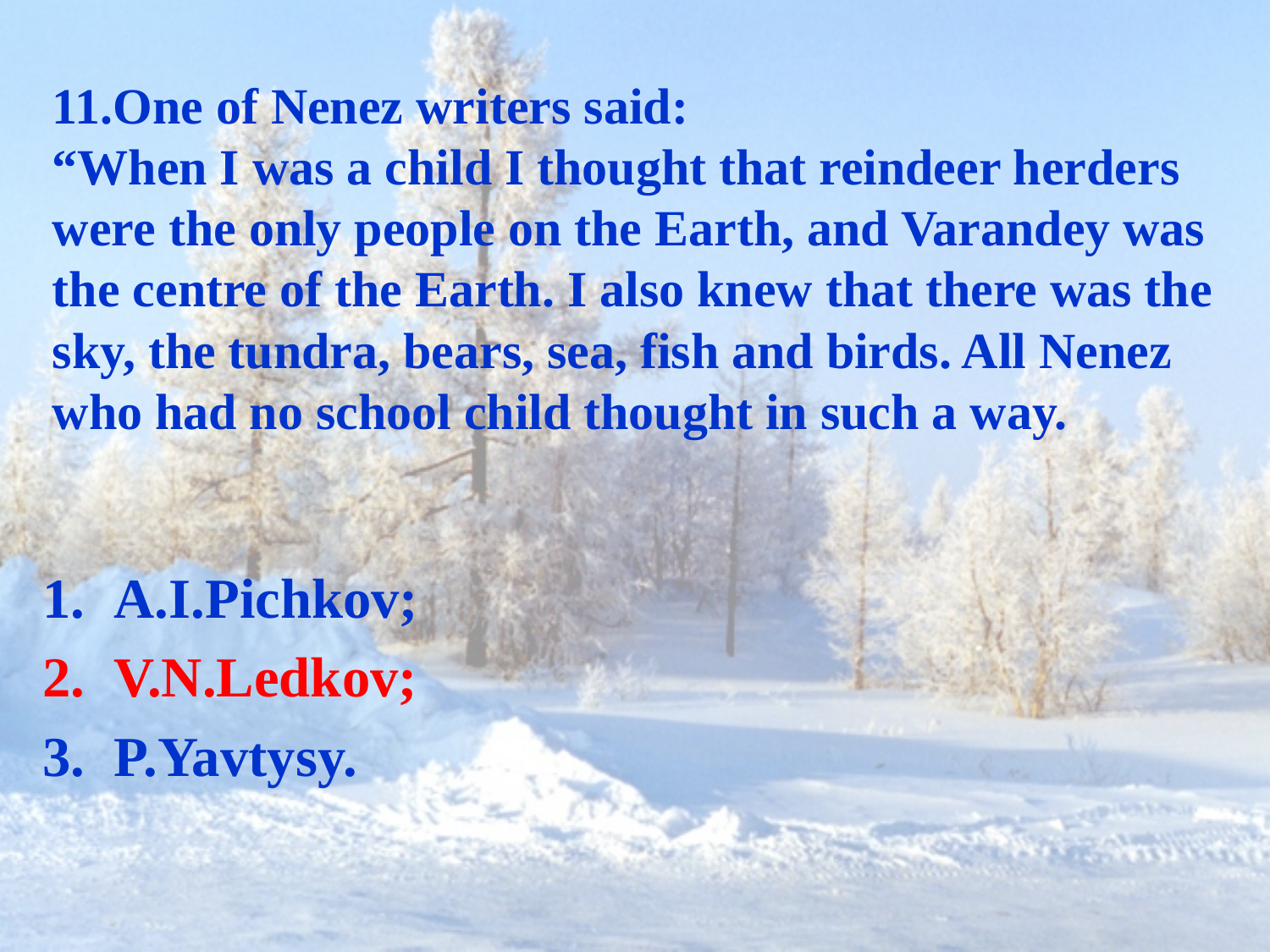

# 11.One of Nenez writers said: “When I was a child I thought that reindeer herders were the only people on the Earth, and Varandey was the centre of the Earth. I also knew that there was the sky, the tundra, bears, sea, fish and birds. All Nenez who had no school child thought in such a way.
A.I.Pichkov;
V.N.Ledkov;
P.Yavtysy.